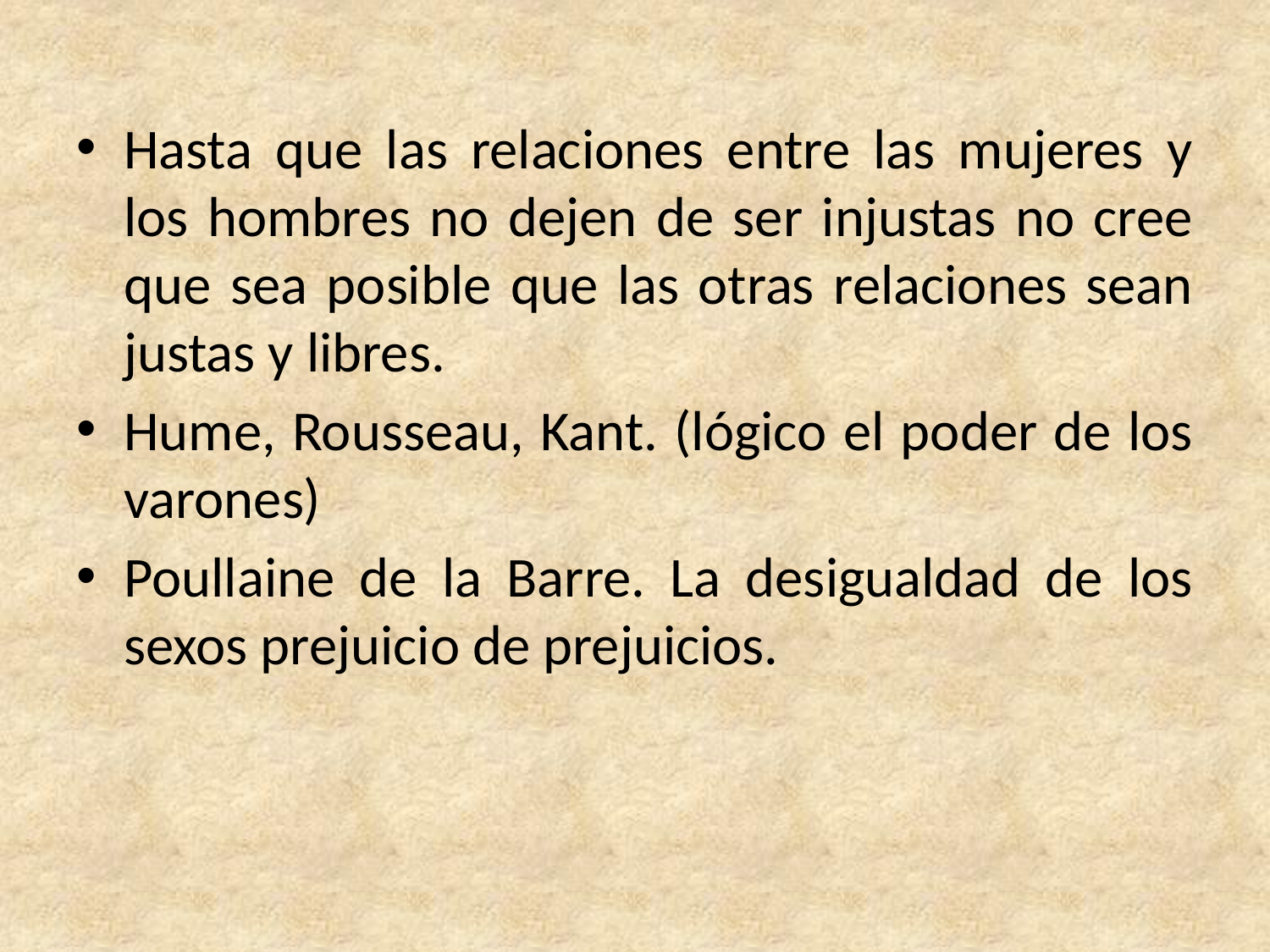

Hasta que las relaciones entre las mujeres y los hombres no dejen de ser injustas no cree que sea posible que las otras relaciones sean justas y libres.
Hume, Rousseau, Kant. (lógico el poder de los varones)
Poullaine de la Barre. La desigualdad de los sexos prejuicio de prejuicios.